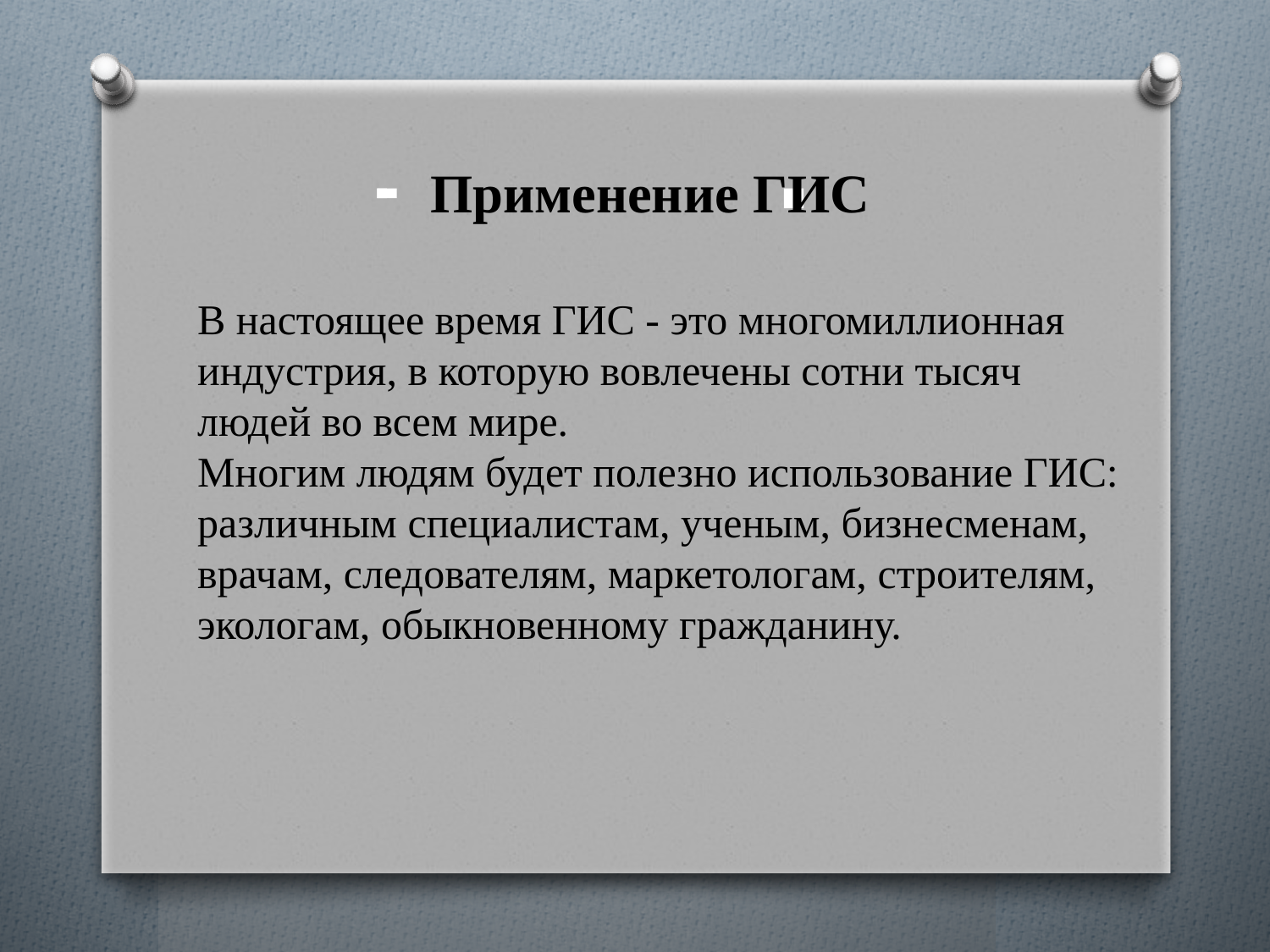

Применение ГИС

В настоящее время ГИС - это многомиллионная индустрия, в которую вовлечены сотни тысяч людей во всем мире.
Многим людям будет полезно использование ГИС: различным специалистам, ученым, бизнесменам, врачам, следователям, маркетологам, строителям, экологам, обыкновенному гражданину.